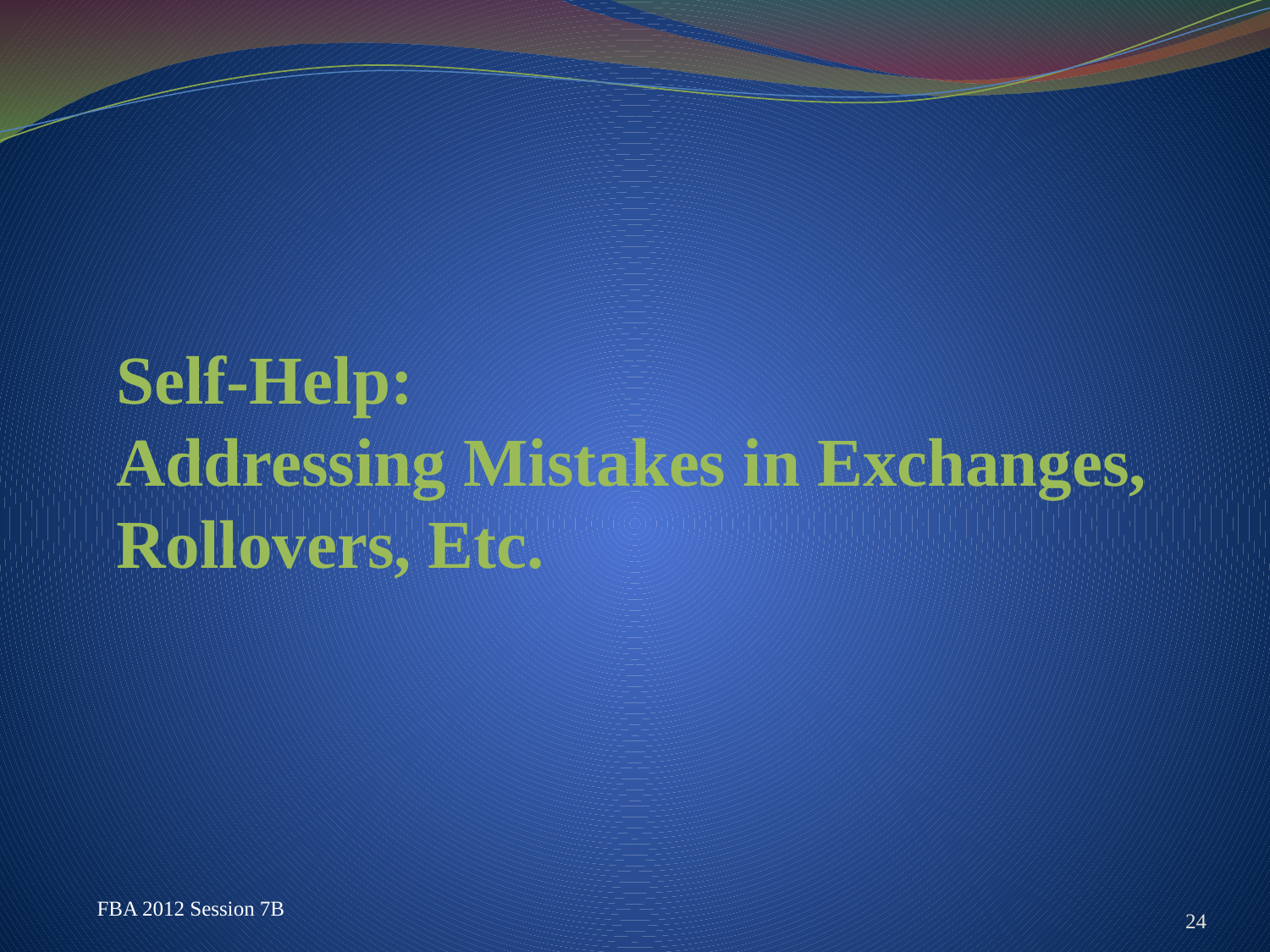

Self-Help:
Addressing Mistakes in Exchanges, Rollovers, Etc.
24
FBA 2012 Session 7B